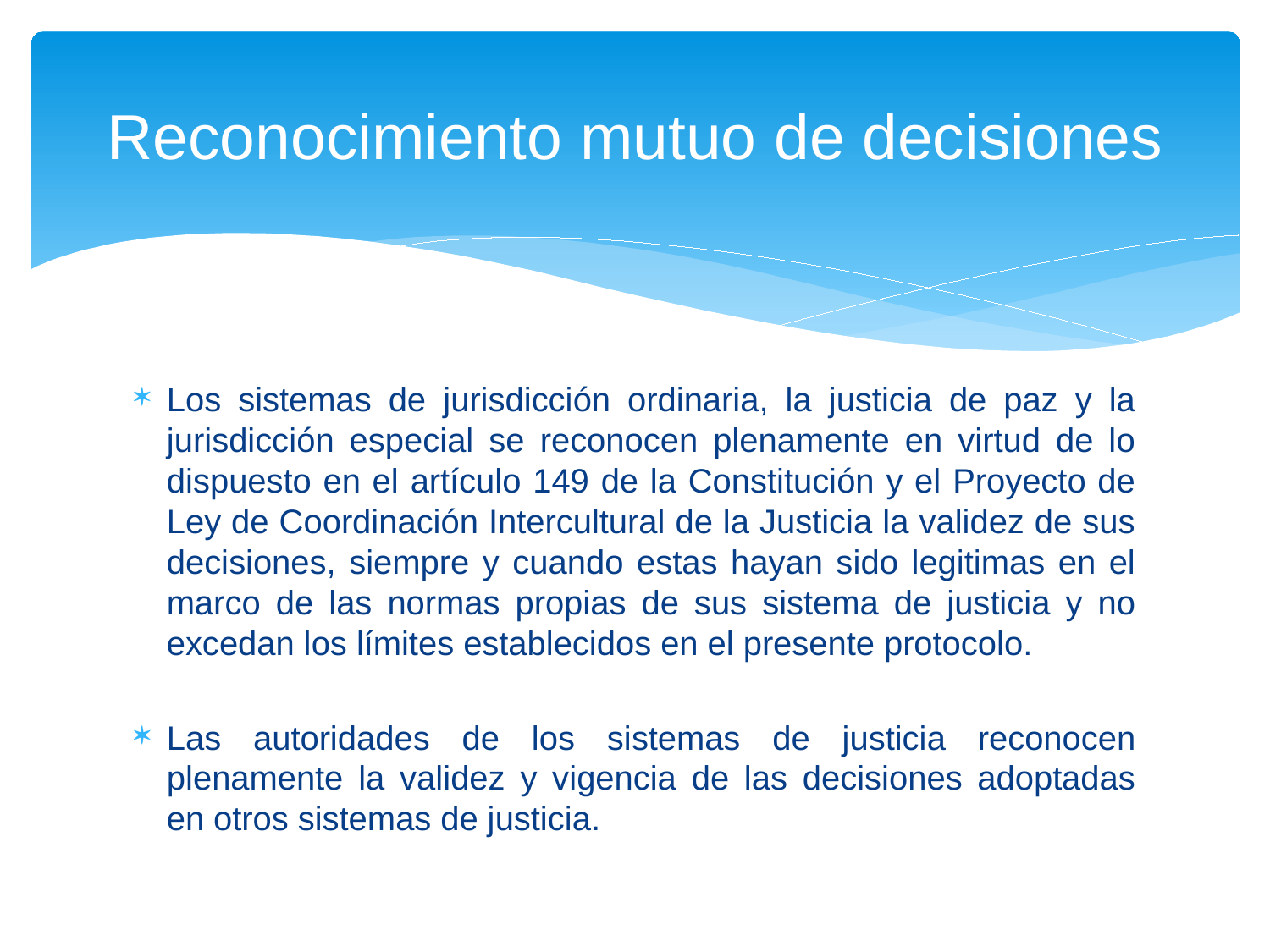

# Reconocimiento mutuo de decisiones
Los sistemas de jurisdicción ordinaria, la justicia de paz y la jurisdicción especial se reconocen plenamente en virtud de lo dispuesto en el artículo 149 de la Constitución y el Proyecto de Ley de Coordinación Intercultural de la Justicia la validez de sus decisiones, siempre y cuando estas hayan sido legitimas en el marco de las normas propias de sus sistema de justicia y no excedan los límites establecidos en el presente protocolo.

Las autoridades de los sistemas de justicia reconocen plenamente la validez y vigencia de las decisiones adoptadas en otros sistemas de justicia.